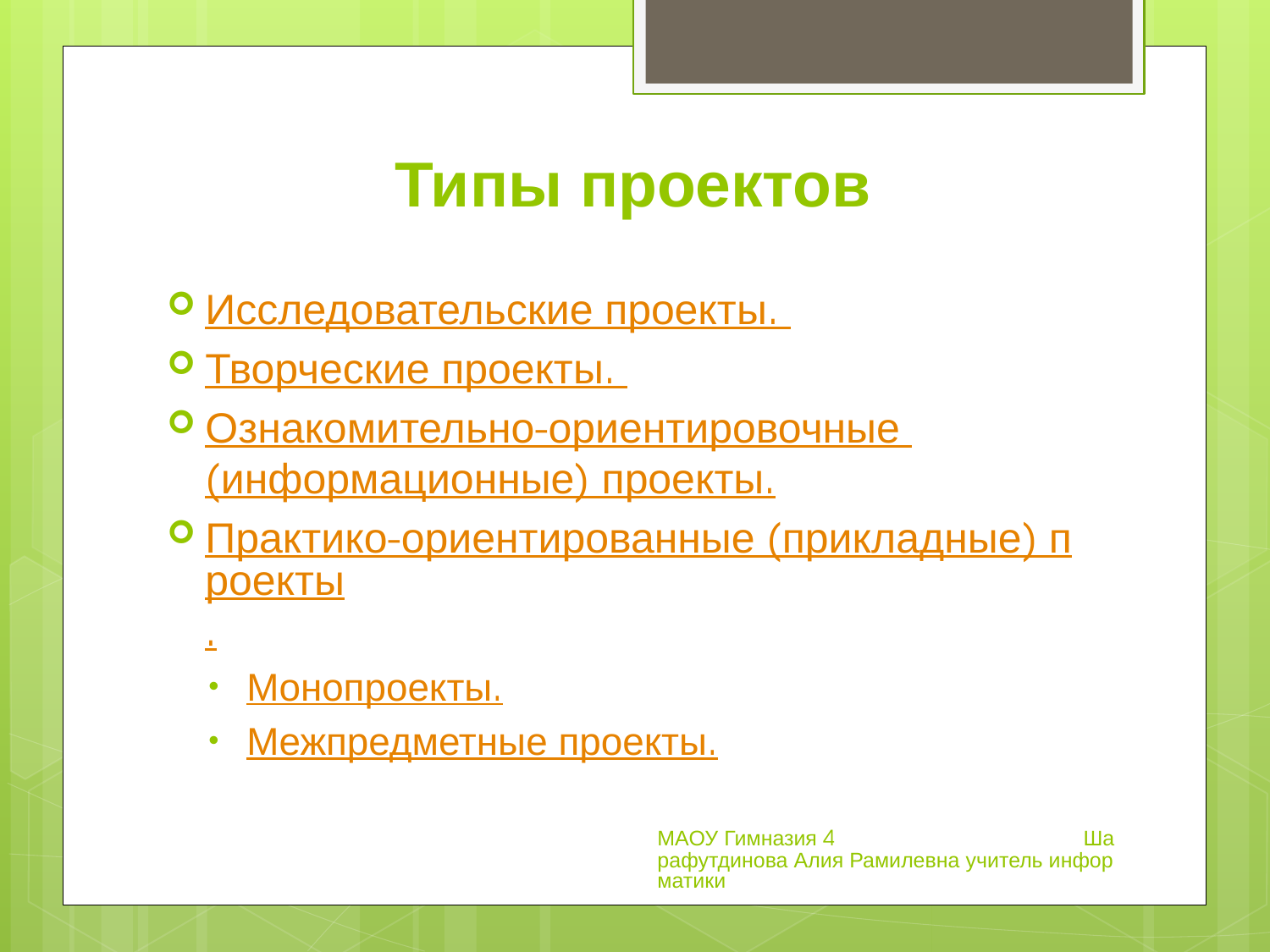

# Типы проектов
Исследовательские проекты.
Творческие проекты.
Ознакомительно-ориентировочные (информационные) проекты.
Практико-ориентированные (прикладные) проекты.
Монопроекты.
Межпредметные проекты.
МАОУ Гимназия 4                                          Шарафутдинова Алия Рамилевна учитель информатики